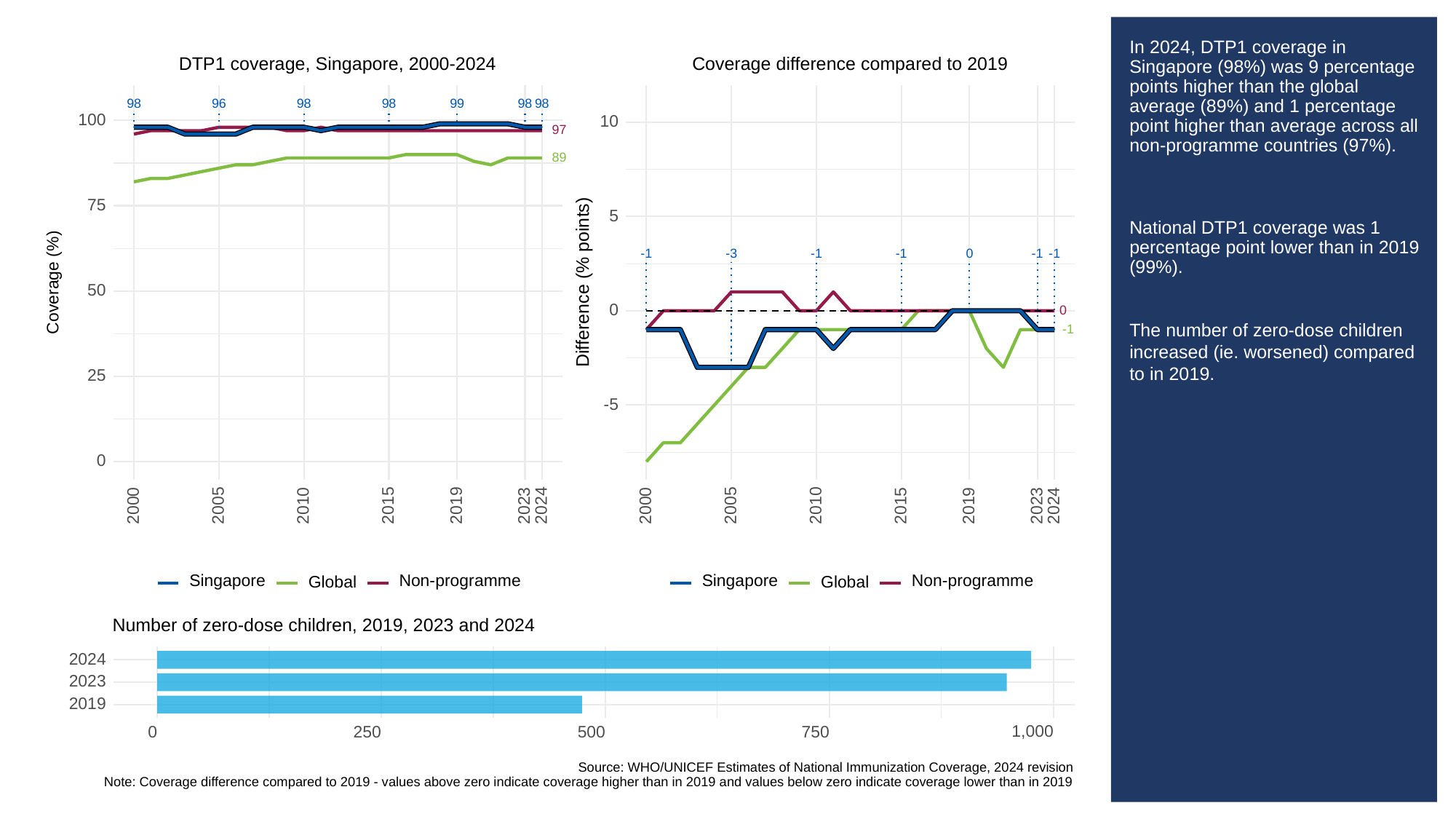

# In 2024, DTP1 coverage in Singapore (98%) was 9 percentage points higher than the global average (89%) and 1 percentage point higher than average across all non-programme countries (97%).

National DTP1 coverage was 1 percentage point lower than in 2019 (99%).

The number of zero-dose children increased (ie. worsened) compared to in 2019.

DTP1 coverage, Singapore, 2000-2024
Coverage difference compared to 2019

98
96
98
98
99
98
98

100
10

97

89

75

5

-3
0
-1
-1
-1
-1
-1

Difference (% points)
Coverage (%)
50

0
0

-1

25

-5

0

2023
2023
2000
2005
2010
2015
2019
2024
2000
2005
2010
2015
2019
2024
Singapore
Singapore
Non-programme
Non-programme
Global
Global

Number of zero-dose children, 2019, 2023 and 2024

2024

2023

2019

1,000
0
250
500
750
Source: WHO/UNICEF Estimates of National Immunization Coverage, 2024 revision
Note: Coverage difference compared to 2019 - values above zero indicate coverage higher than in 2019 and values below zero indicate coverage lower than in 2019